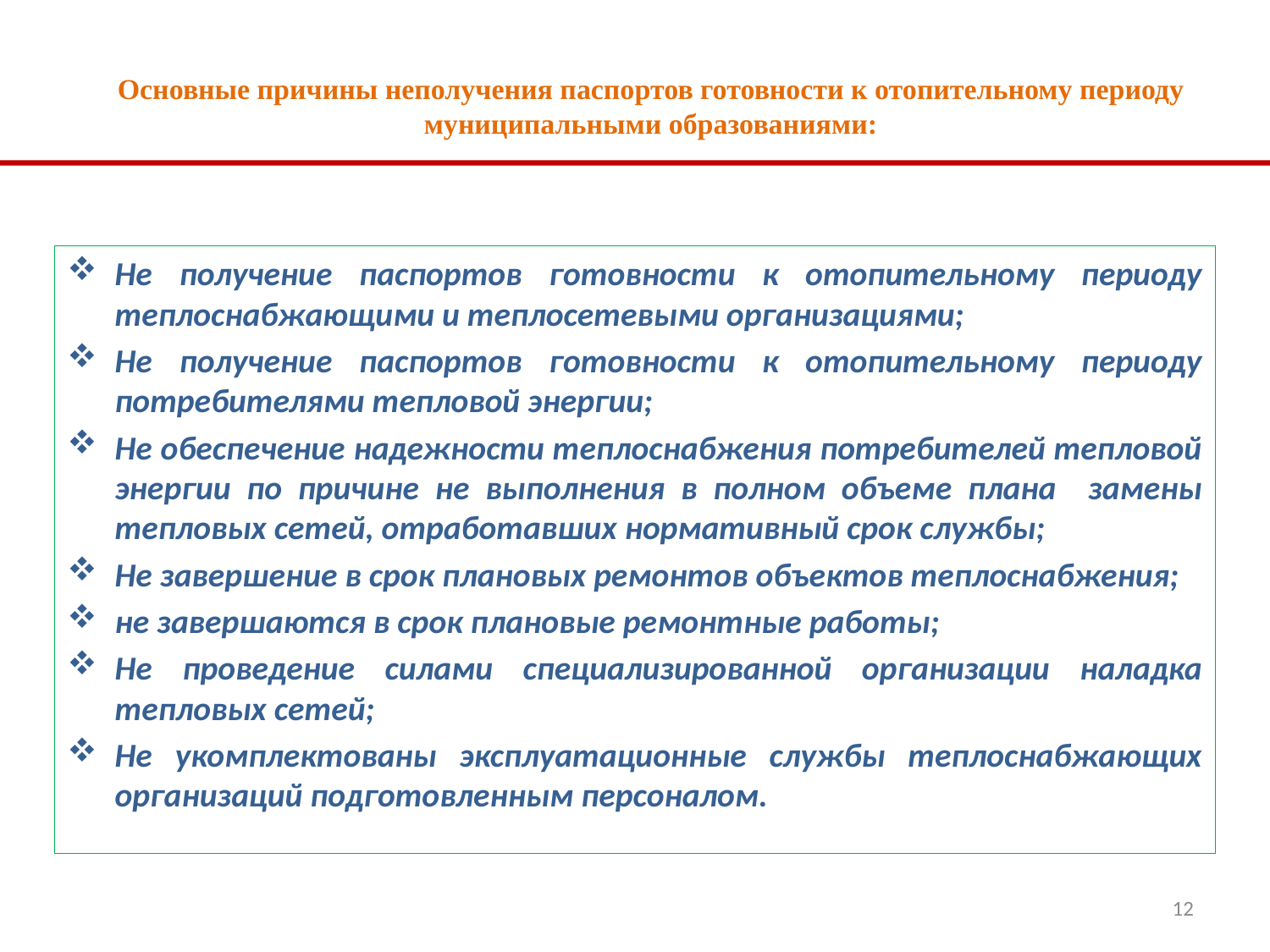

# Основные причины неполучения паспортов готовности к отопительному периоду муниципальными образованиями:

Не получение паспортов готовности к отопительному периоду теплоснабжающими и теплосетевыми организациями;
Не получение паспортов готовности к отопительному периоду потребителями тепловой энергии;
Не обеспечение надежности теплоснабжения потребителей тепловой энергии по причине не выполнения в полном объеме плана  замены тепловых сетей, отработавших нормативный срок службы;
Не завершение в срок плановых ремонтов объектов теплоснабжения;
не завершаются в срок плановые ремонтные работы;
Не проведение силами специализированной организации наладка тепловых сетей;
Не укомплектованы эксплуатационные службы теплоснабжающих организаций подготовленным персоналом.
12